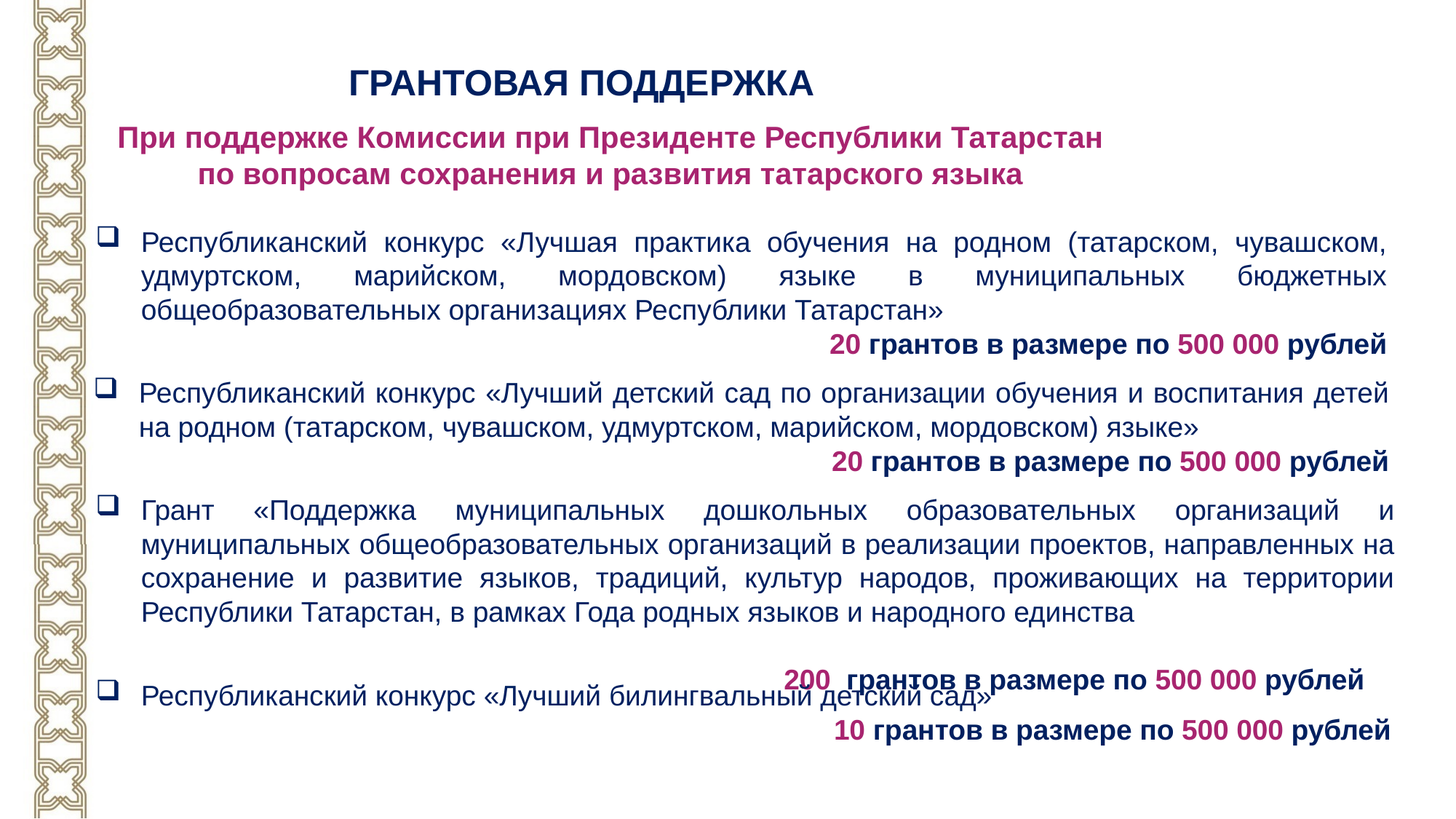

ГРАНТОВАЯ ПОДДЕРЖКА
При поддержке Комиссии при Президенте Республики Татарстан
по вопросам сохранения и развития татарского языка
Республиканский конкурс «Лучшая практика обучения на родном (татарском, чувашском, удмуртском, марийском, мордовском) языке в муниципальных бюджетных общеобразовательных организациях Республики Татарстан»
                                                                    20 грантов в размере по 500 000 рублей
Республиканский конкурс «Лучший детский сад по организации обучения и воспитания детей на родном (татарском, чувашском, удмуртском, марийском, мордовском) языке»
                                                                     20 грантов в размере по 500 000 рублей
Грант «Поддержка муниципальных дошкольных образовательных организаций и муниципальных общеобразовательных организаций в реализации проектов, направленных на сохранение и развитие языков, традиций, культур народов, проживающих на территории Республики Татарстан, в рамках Года родных языков и народного единства
                                                                                        200  грантов в размере по 500 000 рублей
Республиканский конкурс «Лучший билингвальный детский сад»
                                                                    10 грантов в размере по 500 000 рублей